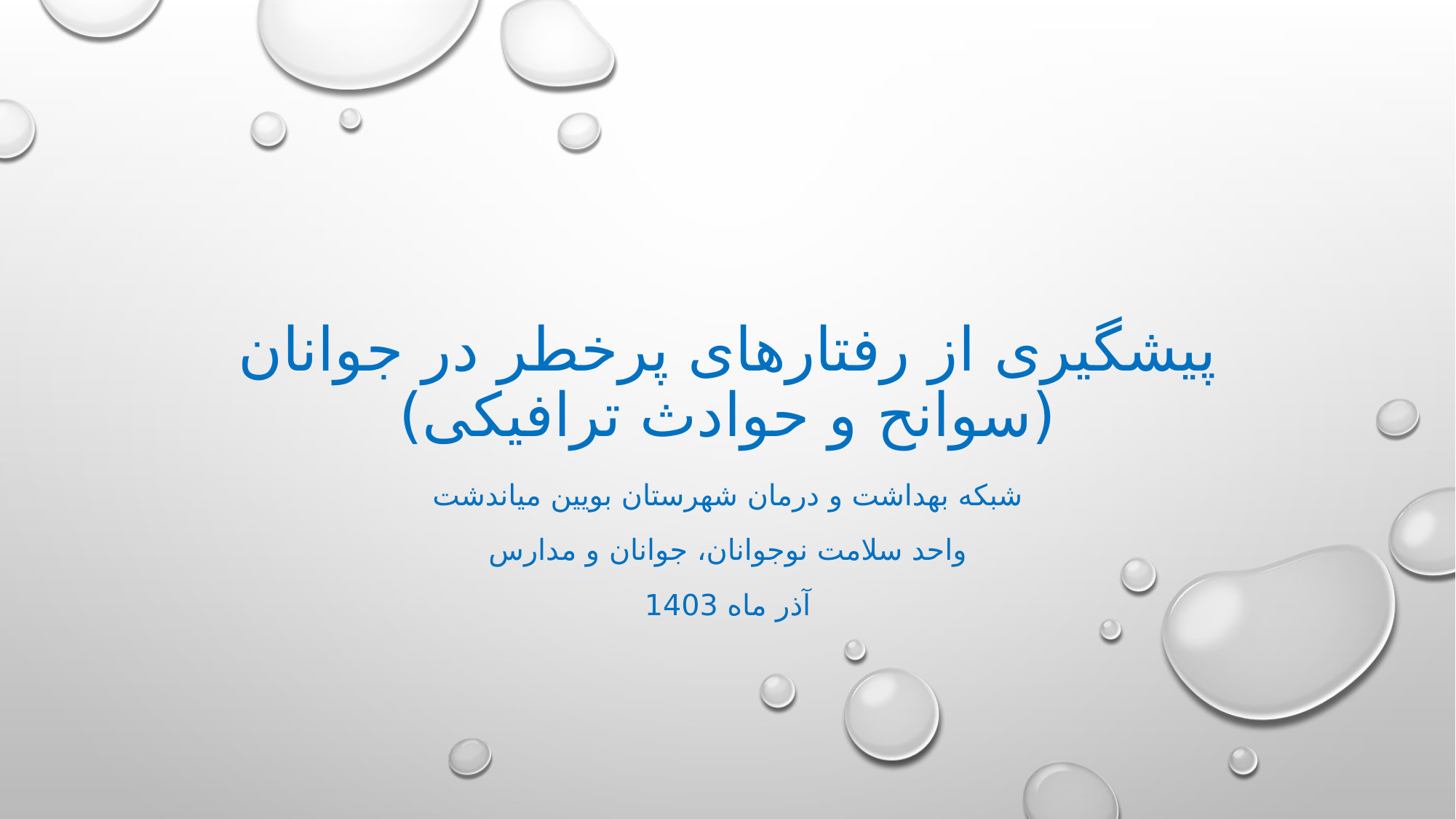

# پیشگیری از رفتارهای پرخطر در جوانان (سوانح و حوادث ترافیکی)
شبکه بهداشت و درمان شهرستان بویین میاندشت
واحد سلامت نوجوانان، جوانان و مدارس
آذر ماه 1403